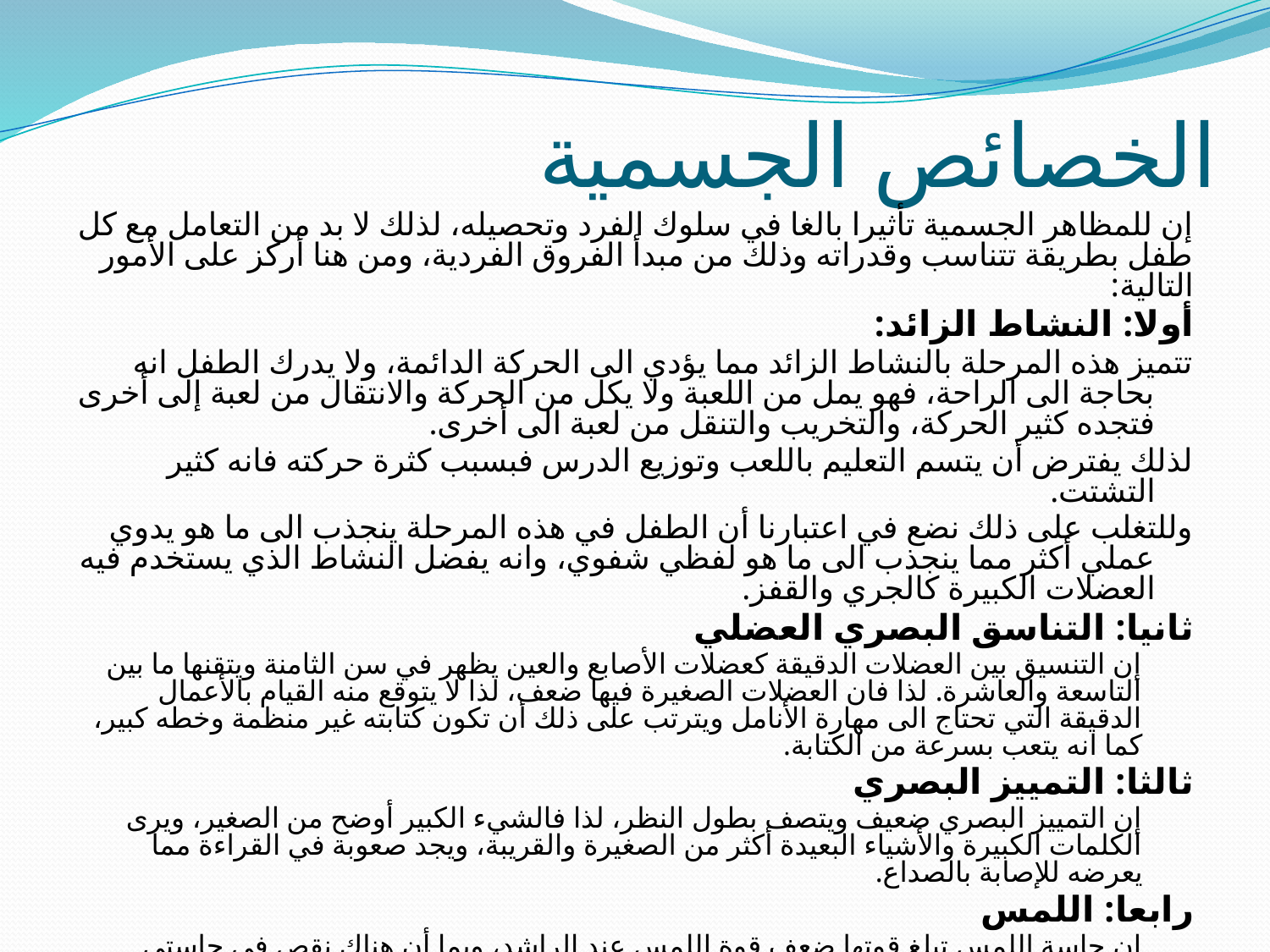

# الخصائص الجسمية
إن للمظاهر الجسمية تأثيرا بالغا في سلوك الفرد وتحصيله، لذلك لا بد من التعامل مع كل طفل بطريقة تتناسب وقدراته وذلك من مبدأ الفروق الفردية، ومن هنا أركز على الأمور التالية:
أولا: النشاط الزائد:
تتميز هذه المرحلة بالنشاط الزائد مما يؤدي الى الحركة الدائمة، ولا يدرك الطفل انه بحاجة الى الراحة، فهو يمل من اللعبة ولا يكل من الحركة والانتقال من لعبة إلى أخرى فتجده كثير الحركة، والتخريب والتنقل من لعبة الى أخرى.
	لذلك يفترض أن يتسم التعليم باللعب وتوزيع الدرس فبسبب كثرة حركته فانه كثير التشتت.
	وللتغلب على ذلك نضع في اعتبارنا أن الطفل في هذه المرحلة ينجذب الى ما هو يدوي عملي أكثر مما ينجذب الى ما هو لفظي شفوي، وانه يفضل النشاط الذي يستخدم فيه العضلات الكبيرة كالجري والقفز.
ثانيا: التناسق البصري العضلي
إن التنسيق بين العضلات الدقيقة كعضلات الأصابع والعين يظهر في سن الثامنة ويتقنها ما بين التاسعة والعاشرة. لذا فان العضلات الصغيرة فيها ضعف، لذا لا يتوقع منه القيام بالأعمال الدقيقة التي تحتاج الى مهارة الأنامل ويترتب على ذلك أن تكون كتابته غير منظمة وخطه كبير، كما انه يتعب بسرعة من الكتابة.
ثالثا: التمييز البصري
إن التمييز البصري ضعيف ويتصف بطول النظر، لذا فالشيء الكبير أوضح من الصغير، ويرى الكلمات الكبيرة والأشياء البعيدة أكثر من الصغيرة والقريبة، ويجد صعوبة في القراءة مما يعرضه للإصابة بالصداع.
رابعا: اللمس
إن حاسة اللمس تبلغ قوتها ضعف قوة اللمس عند الراشد، وبما أن هناك نقص في حاستي السمع والبصر مقارنه بحاسة اللمس فهو يميل الى التعرف على الأشياء باللمس مباشرة، لذلك يفضل وجود وسائل تعليمية مجسمة.